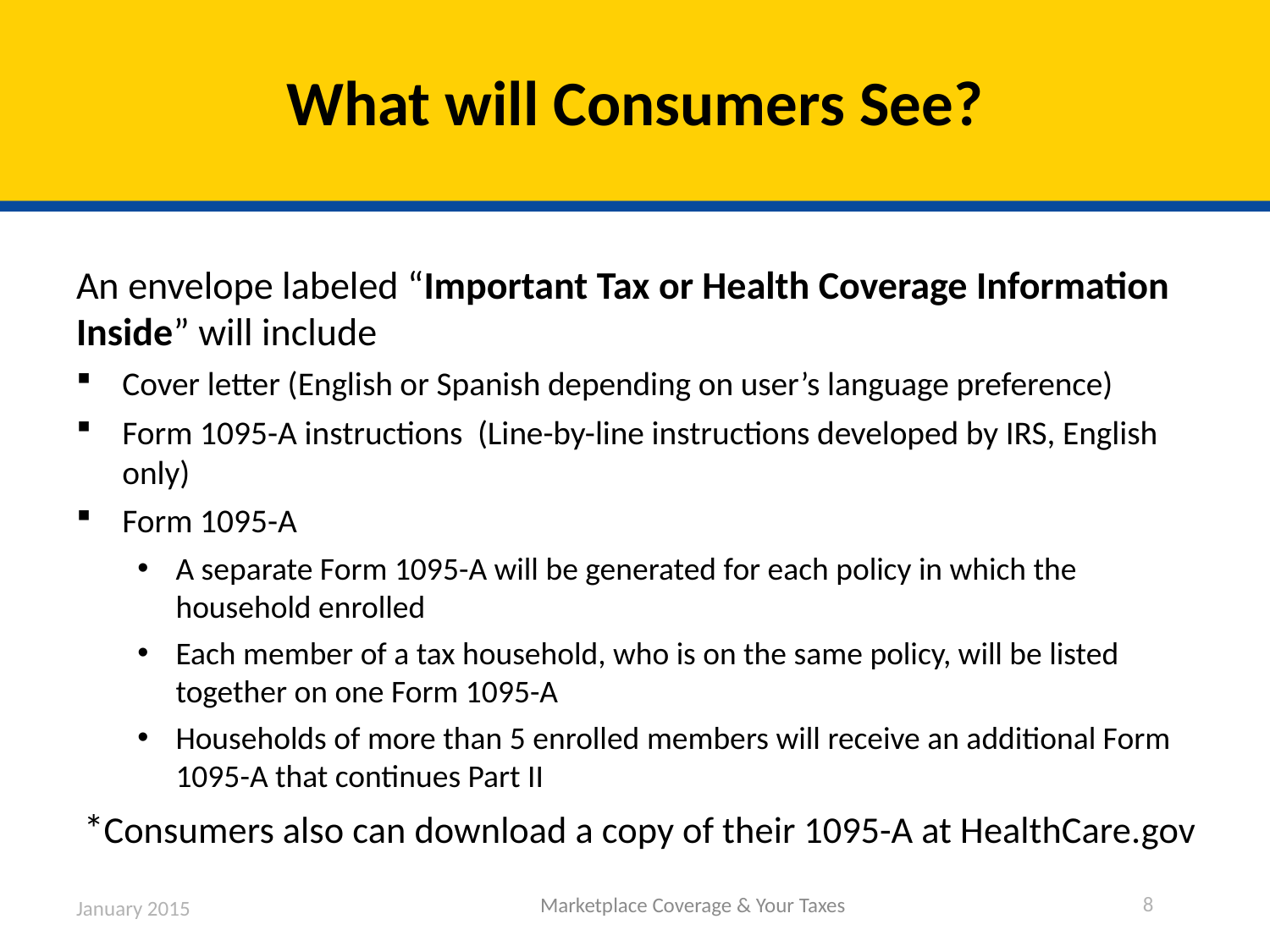

# What will Consumers See?
An envelope labeled “Important Tax or Health Coverage Information Inside” will include
Cover letter (English or Spanish depending on user’s language preference)
Form 1095-A instructions  (Line-by-line instructions developed by IRS, English only)
Form 1095-A
A separate Form 1095-A will be generated for each policy in which the household enrolled
Each member of a tax household, who is on the same policy, will be listed together on one Form 1095-A
Households of more than 5 enrolled members will receive an additional Form 1095-A that continues Part II
*Consumers also can download a copy of their 1095-A at HealthCare.gov
8
January 2015